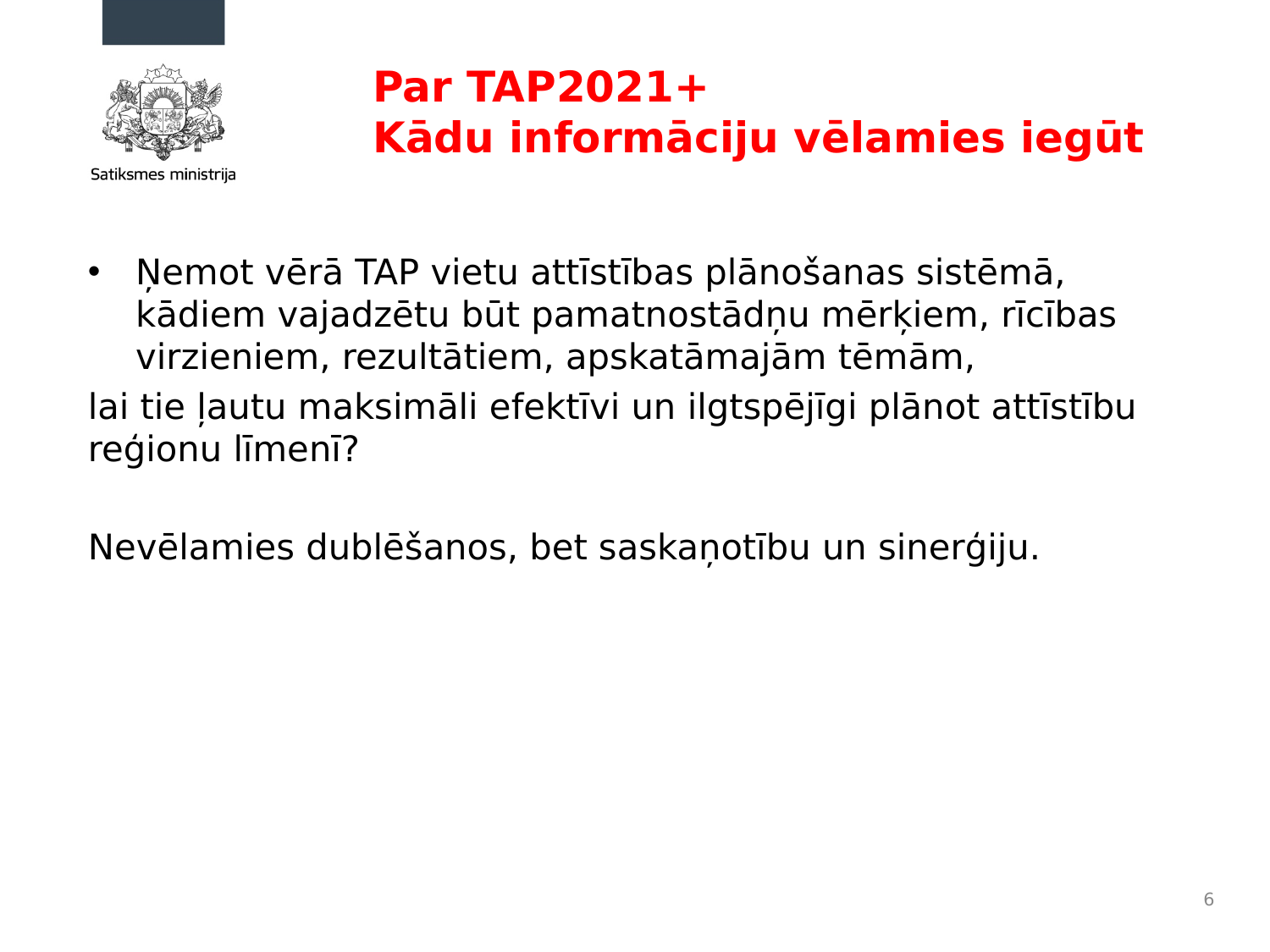

# Par TAP2021+ Kādu informāciju vēlamies iegūt
Ņemot vērā TAP vietu attīstības plānošanas sistēmā, kādiem vajadzētu būt pamatnostādņu mērķiem, rīcības virzieniem, rezultātiem, apskatāmajām tēmām,
lai tie ļautu maksimāli efektīvi un ilgtspējīgi plānot attīstību reģionu līmenī?

Nevēlamies dublēšanos, bet saskaņotību un sinerģiju.
6